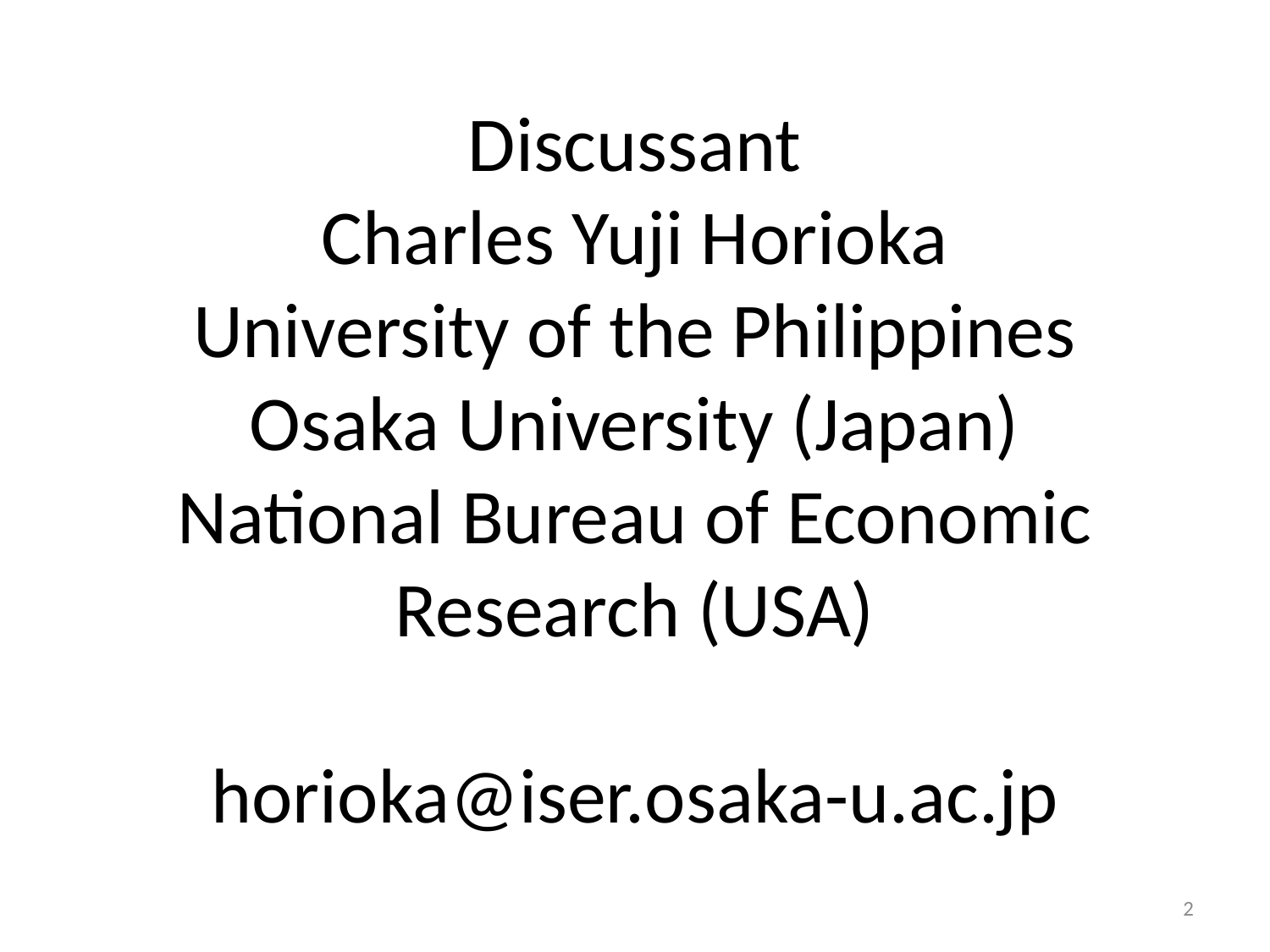

# Discussant Charles Yuji Horioka University of the Philippines Osaka University (Japan) National Bureau of Economic Research (USA) horioka@iser.osaka-u.ac.jp
2